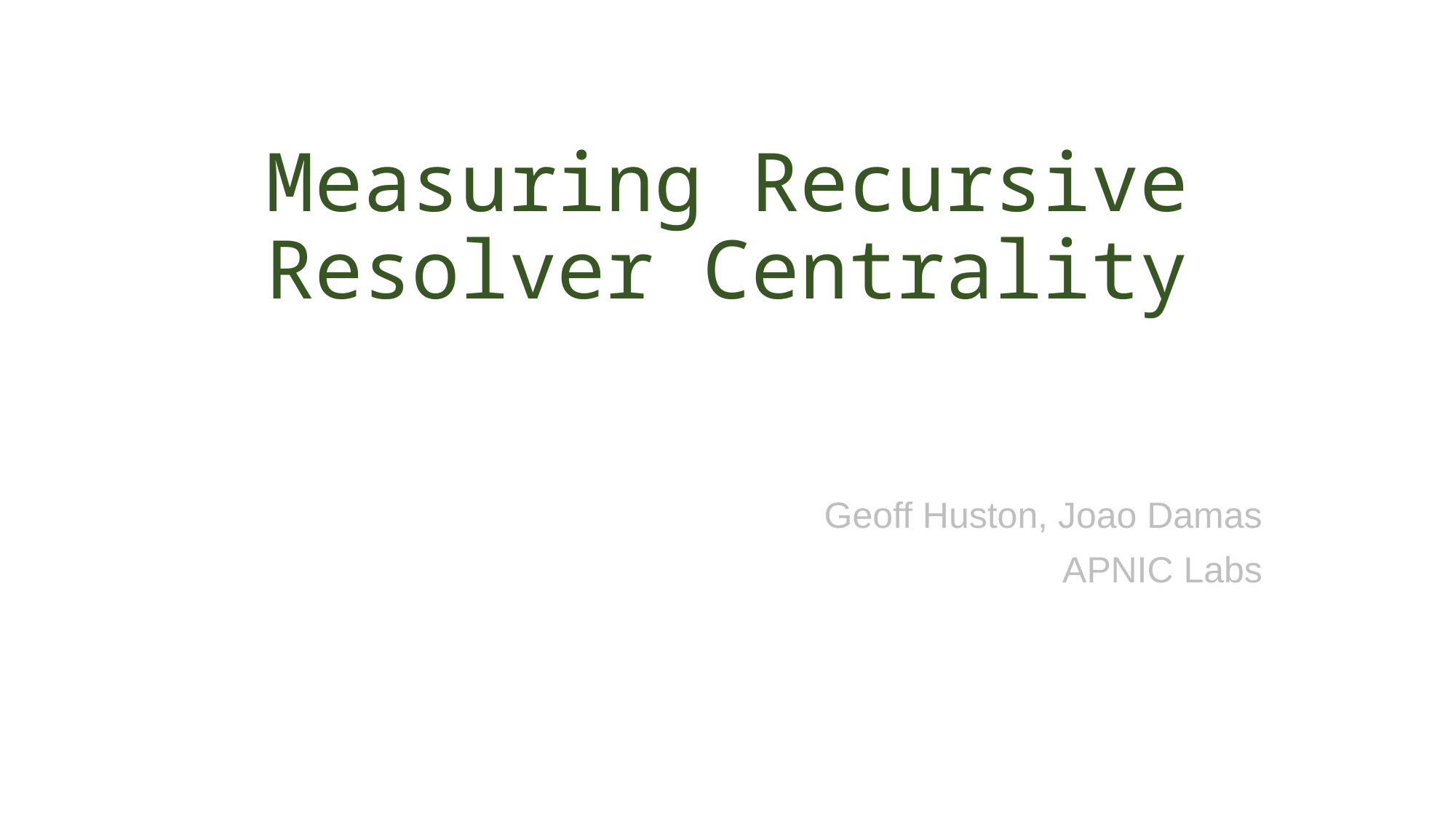

# Measuring Recursive Resolver Centrality
Geoff Huston, Joao Damas
APNIC Labs